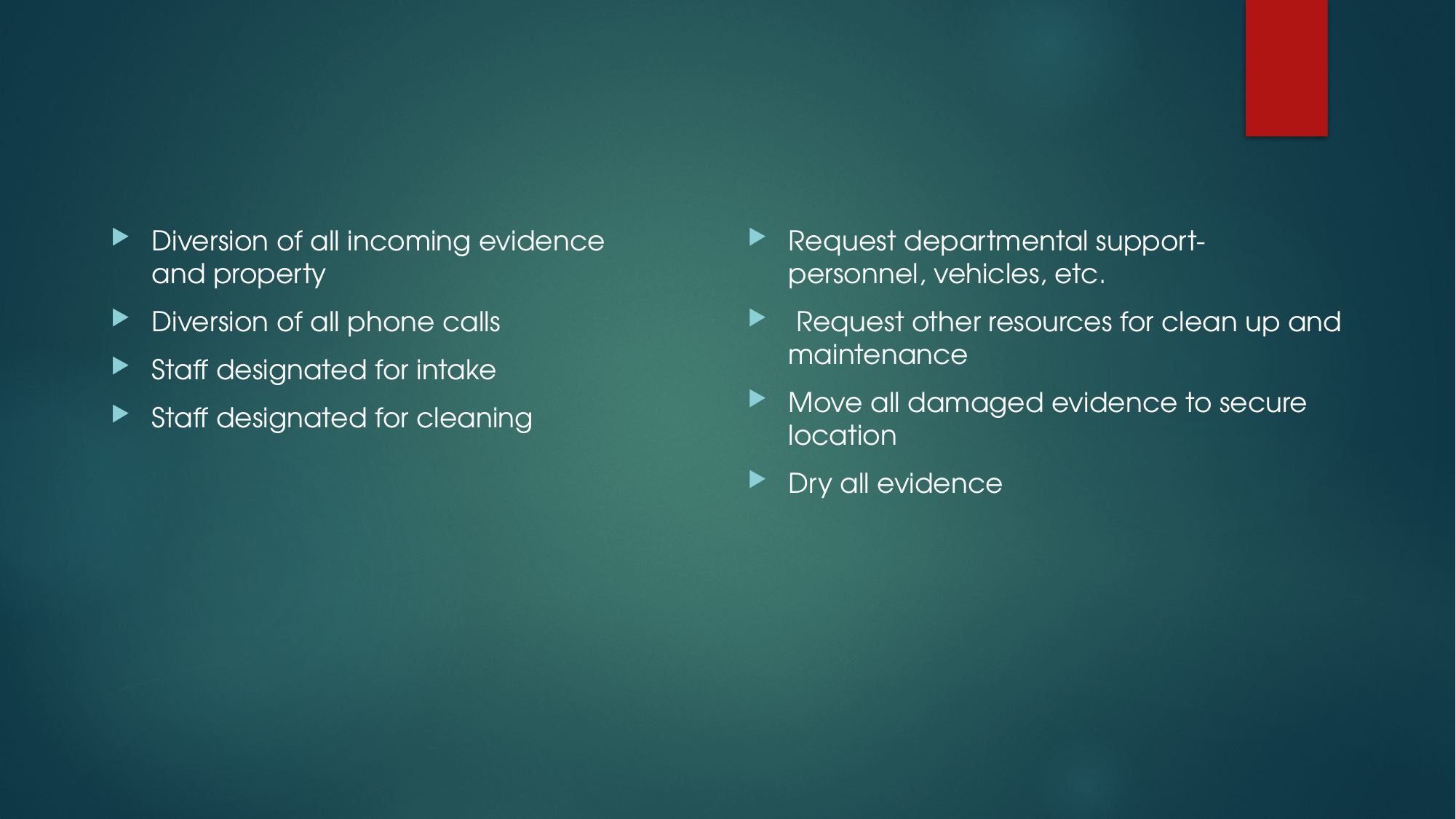

Diversion of all incoming evidence and property
Diversion of all phone calls
Staff designated for intake
Staff designated for cleaning
Request departmental support- personnel, vehicles, etc.
 Request other resources for clean up and maintenance
Move all damaged evidence to secure location
Dry all evidence